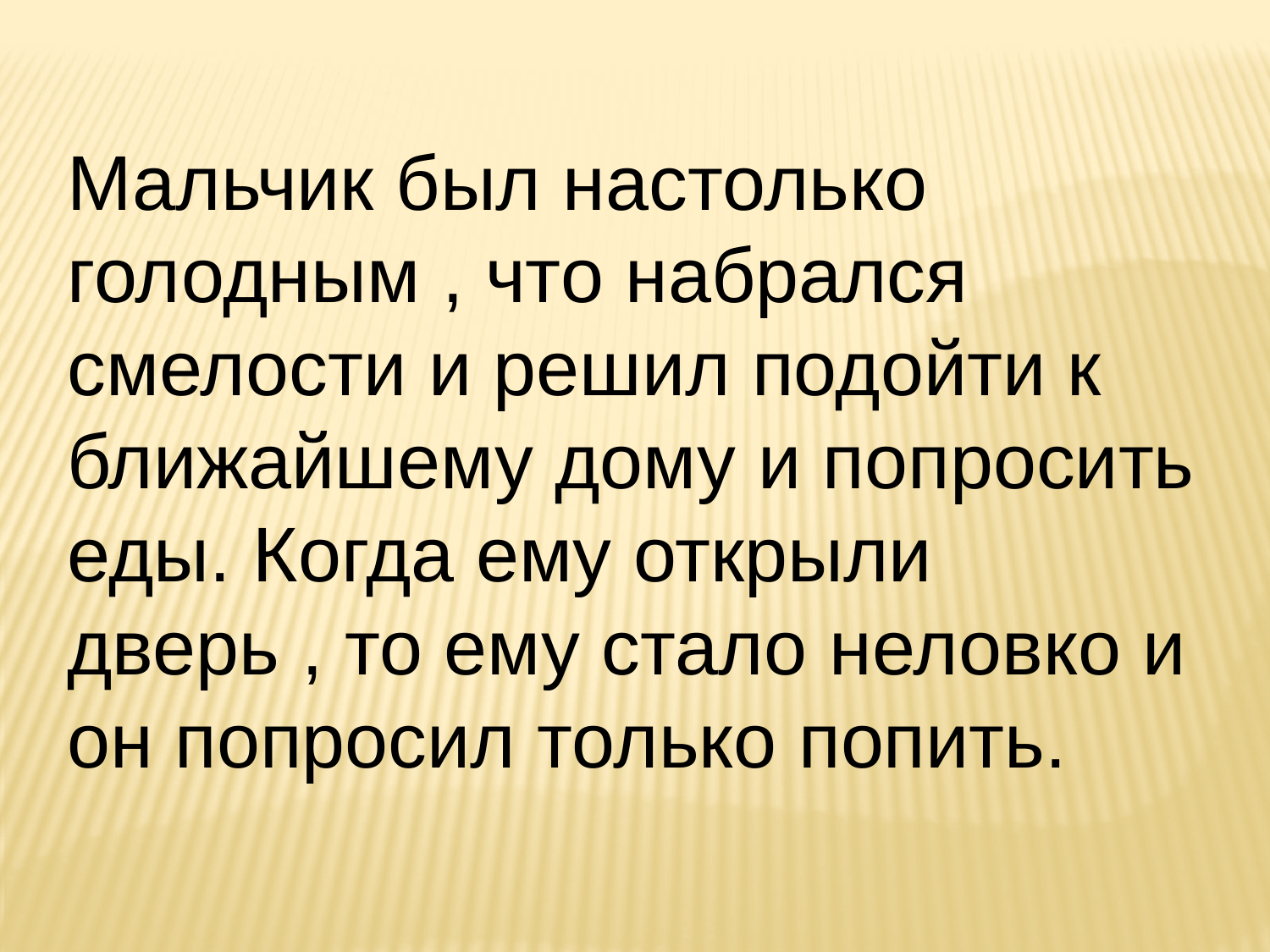

Мальчик был настолько голодным , что набрался смелости и решил подойти к ближайшему дому и попросить еды. Когда ему открыли дверь , то ему стало неловко и он попросил только попить.